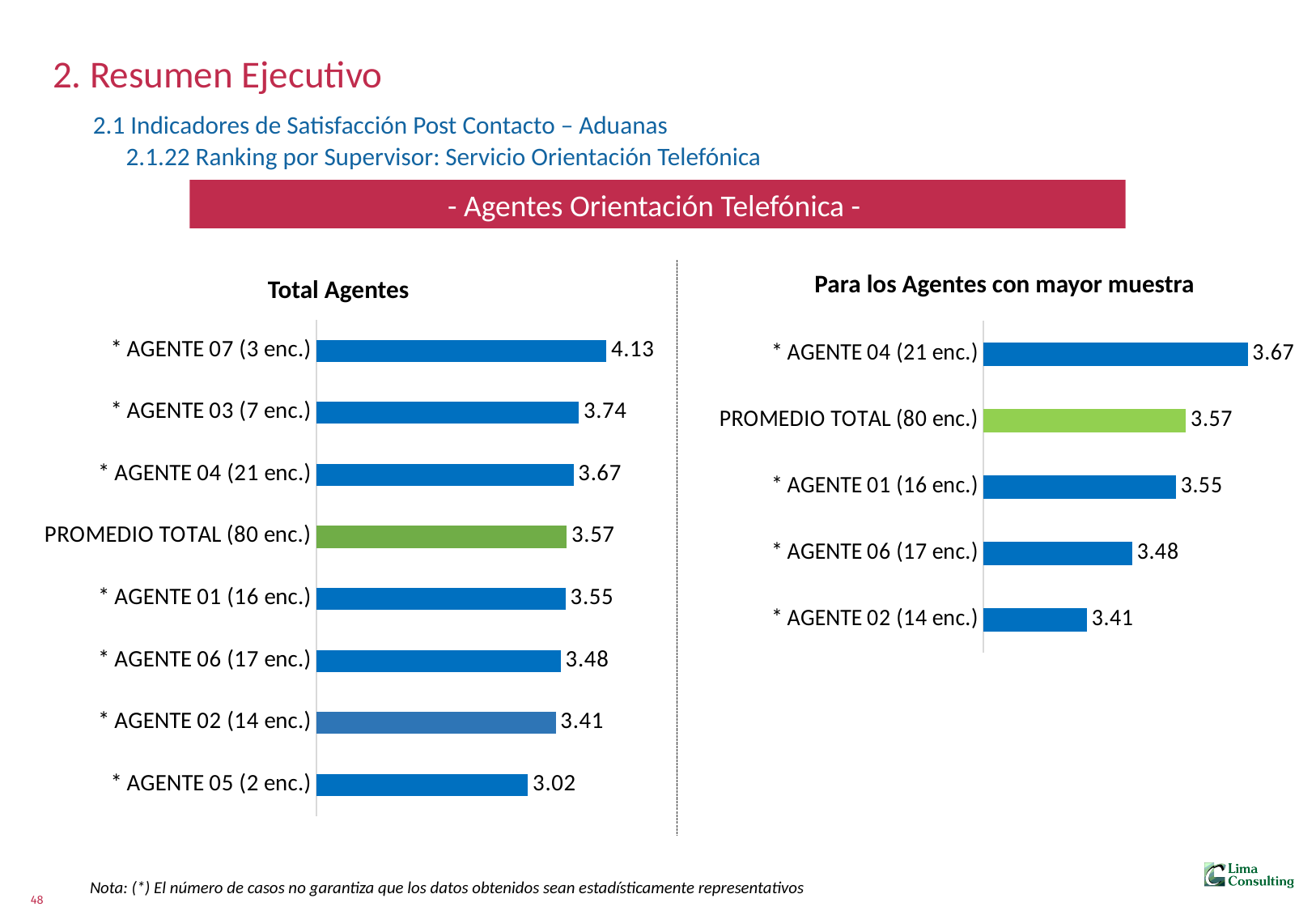

2. Resumen Ejecutivo
    2.1 Indicadores de Satisfacción Post Contacto – Aduanas
             2.1.22 Ranking por Supervisor: Servicio Orientación Telefónica
- Agentes Orientación Telefónica -
Para los Agentes con mayor muestra
Total Agentes

### Chart

| Category | Serie 1 |
|---|---|
| * AGENTE 07 (3 enc.) | 4.133333333333333 |
| * AGENTE 03 (7 enc.) | 3.7428570000000003 |
| * AGENTE 04 (21 enc.) | 3.6658730476190478 |
| PROMEDIO TOTAL (80 enc.) | 3.5685416625 |
| * AGENTE 01 (16 enc.) | 3.553125 |
| * AGENTE 06 (17 enc.) | 3.484313764705882 |
| * AGENTE 02 (14 enc.) | 3.4130952142857147 |
| * AGENTE 05 (2 enc.) | 3.0166665 |

### Chart

| Category | Serie 1 |
|---|---|
| * AGENTE 04 (21 enc.) | 3.6658730476190478 |
| PROMEDIO TOTAL (80 enc.) | 3.5685416625 |
| * AGENTE 01 (16 enc.) | 3.553125 |
| * AGENTE 06 (17 enc.) | 3.484313764705882 |
| * AGENTE 02 (14 enc.) | 3.4130952142857147 |
Nota: (*) El número de casos no garantiza que los datos obtenidos sean estadísticamente representativos
48